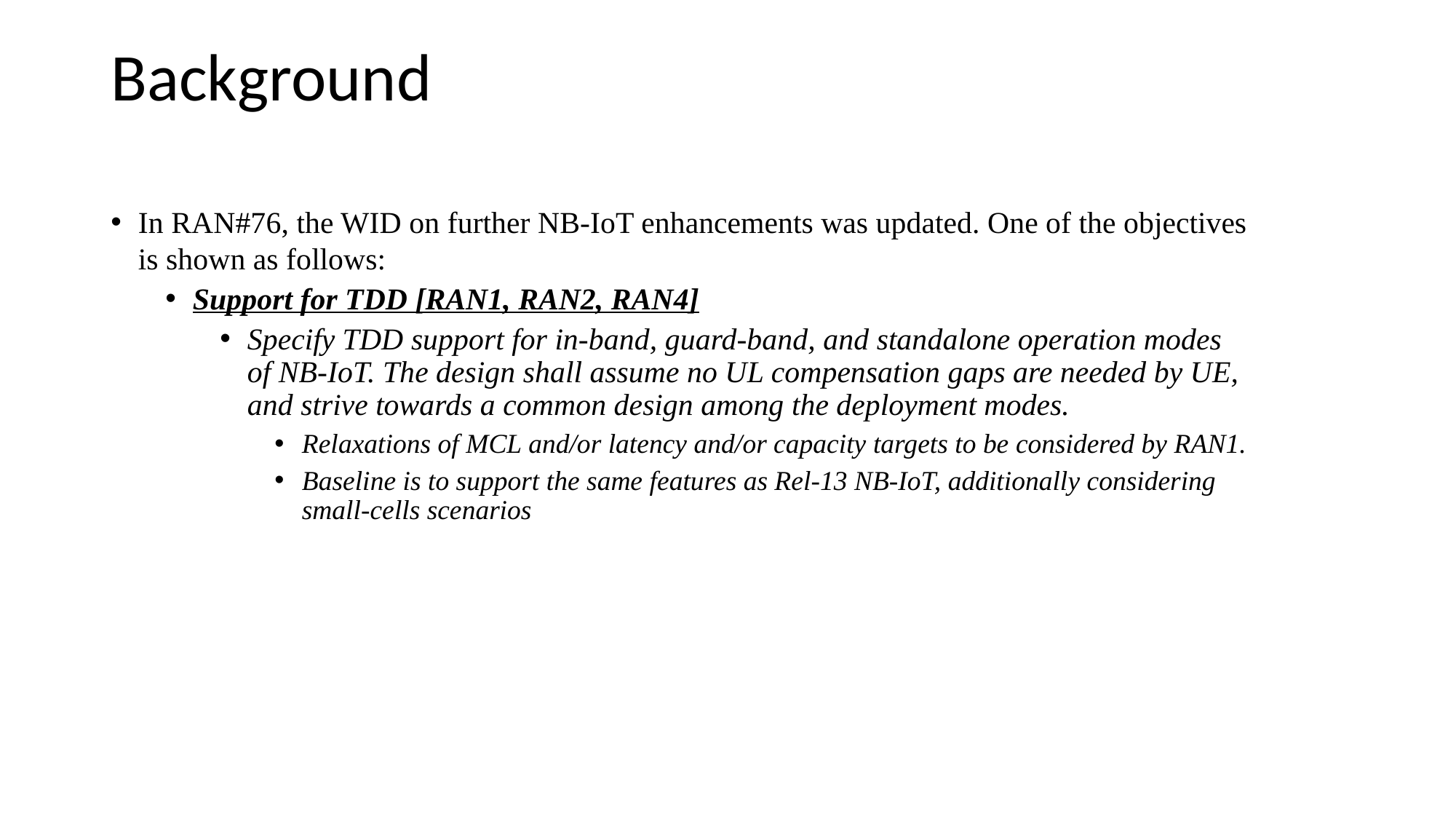

# Background
In RAN#76, the WID on further NB-IoT enhancements was updated. One of the objectives is shown as follows:
Support for TDD [RAN1, RAN2, RAN4]
Specify TDD support for in-band, guard-band, and standalone operation modes of NB-IoT. The design shall assume no UL compensation gaps are needed by UE, and strive towards a common design among the deployment modes.
Relaxations of MCL and/or latency and/or capacity targets to be considered by RAN1.
Baseline is to support the same features as Rel-13 NB-IoT, additionally considering small-cells scenarios